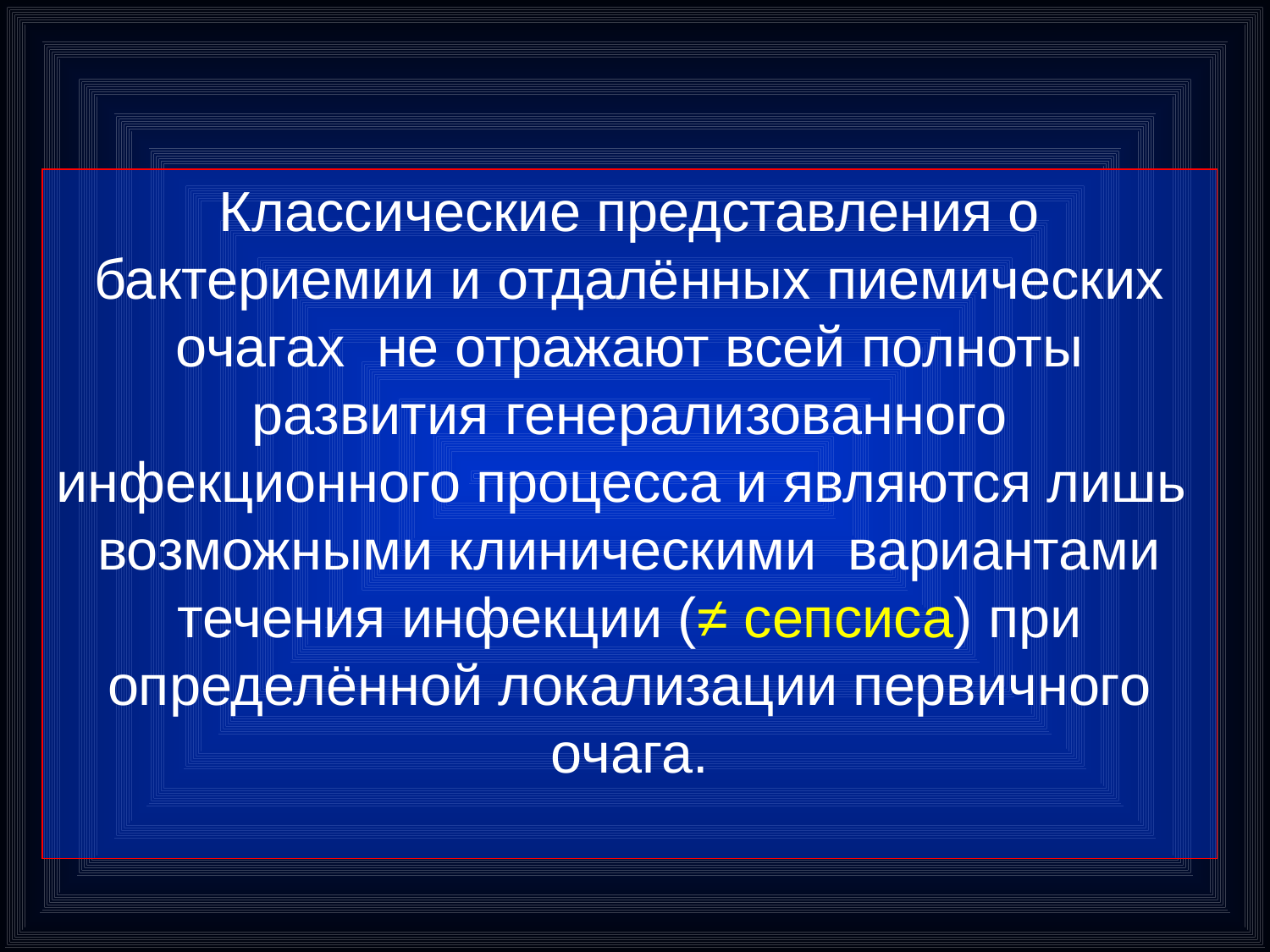

Классические представления о бактериемии и отдалённых пиемических очагах  не отражают всей полноты развития генерализованного инфекционного процесса и являются лишь  возможными клиническими  вариантами течения инфекции (≠ сепсиса) при определённой локализации первичного очага.